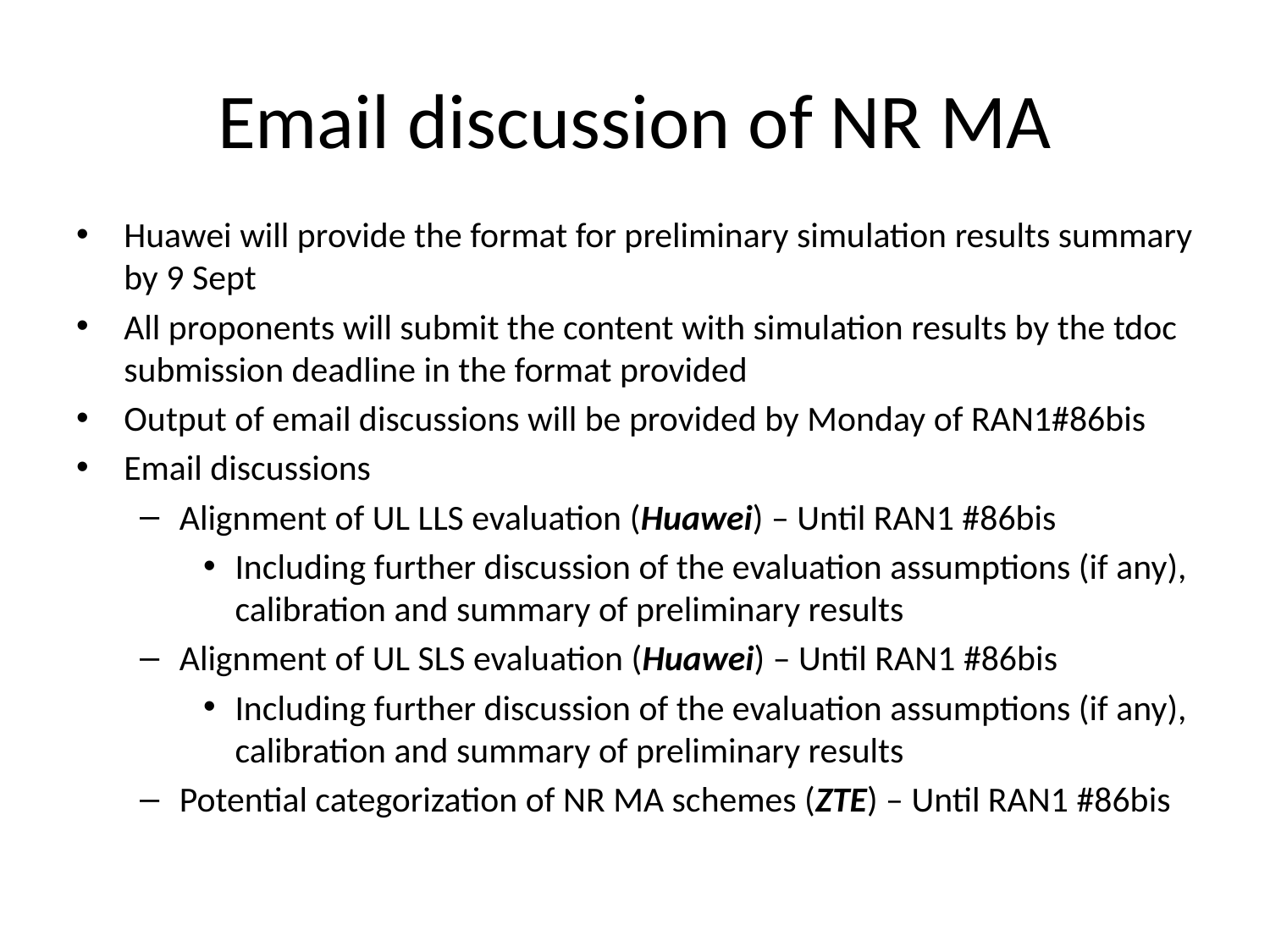

# Email discussion of NR MA
Huawei will provide the format for preliminary simulation results summary by 9 Sept
All proponents will submit the content with simulation results by the tdoc submission deadline in the format provided
Output of email discussions will be provided by Monday of RAN1#86bis
Email discussions
Alignment of UL LLS evaluation (Huawei) – Until RAN1 #86bis
Including further discussion of the evaluation assumptions (if any), calibration and summary of preliminary results
Alignment of UL SLS evaluation (Huawei) – Until RAN1 #86bis
Including further discussion of the evaluation assumptions (if any), calibration and summary of preliminary results
Potential categorization of NR MA schemes (ZTE) – Until RAN1 #86bis